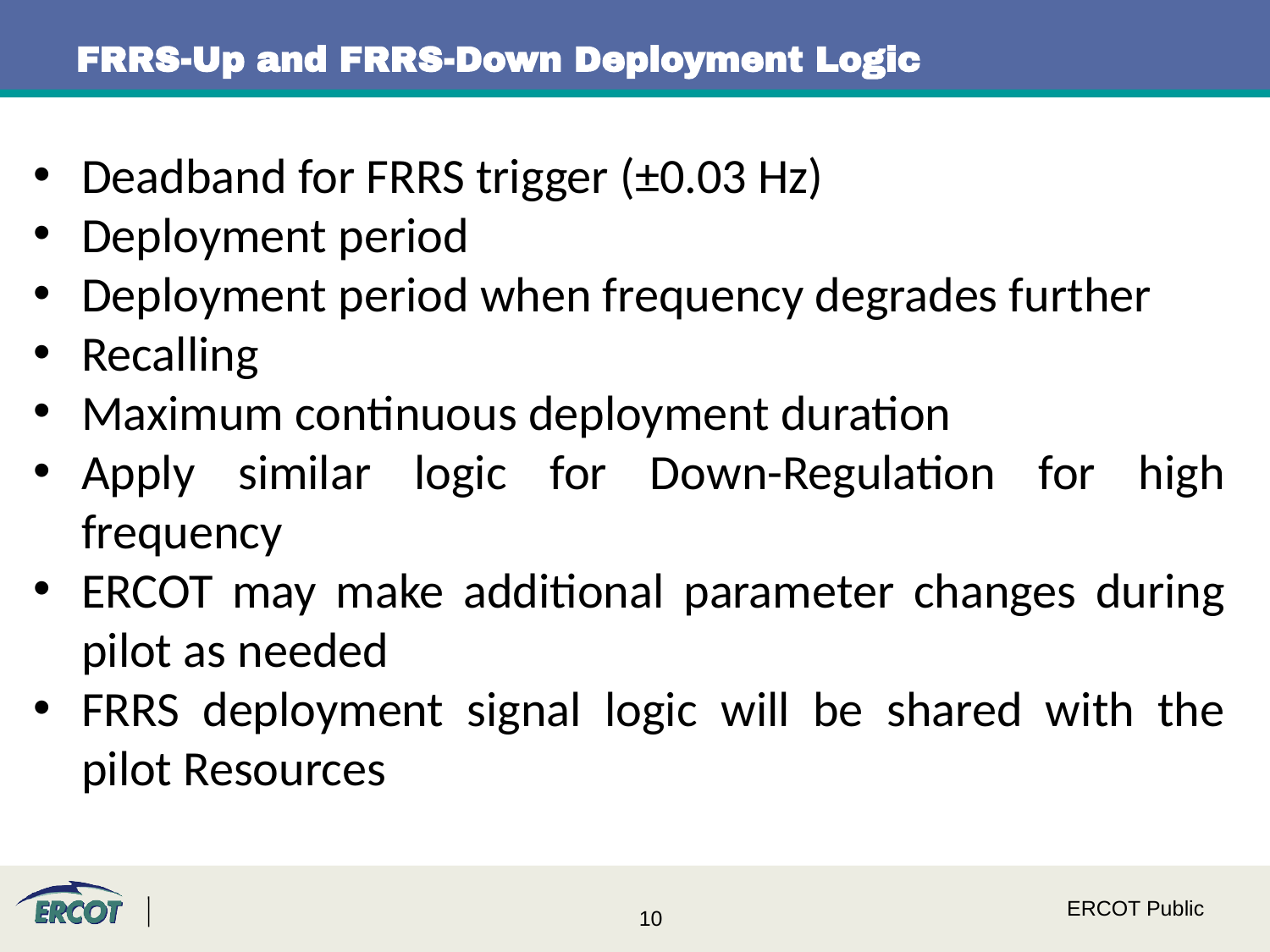

# FRRS-Up and FRRS-Down Deployment Logic
Deadband for FRRS trigger (±0.03 Hz)
Deployment period
Deployment period when frequency degrades further
Recalling
Maximum continuous deployment duration
Apply similar logic for Down-Regulation for high frequency
ERCOT may make additional parameter changes during pilot as needed
FRRS deployment signal logic will be shared with the pilot Resources
ERCOT Public